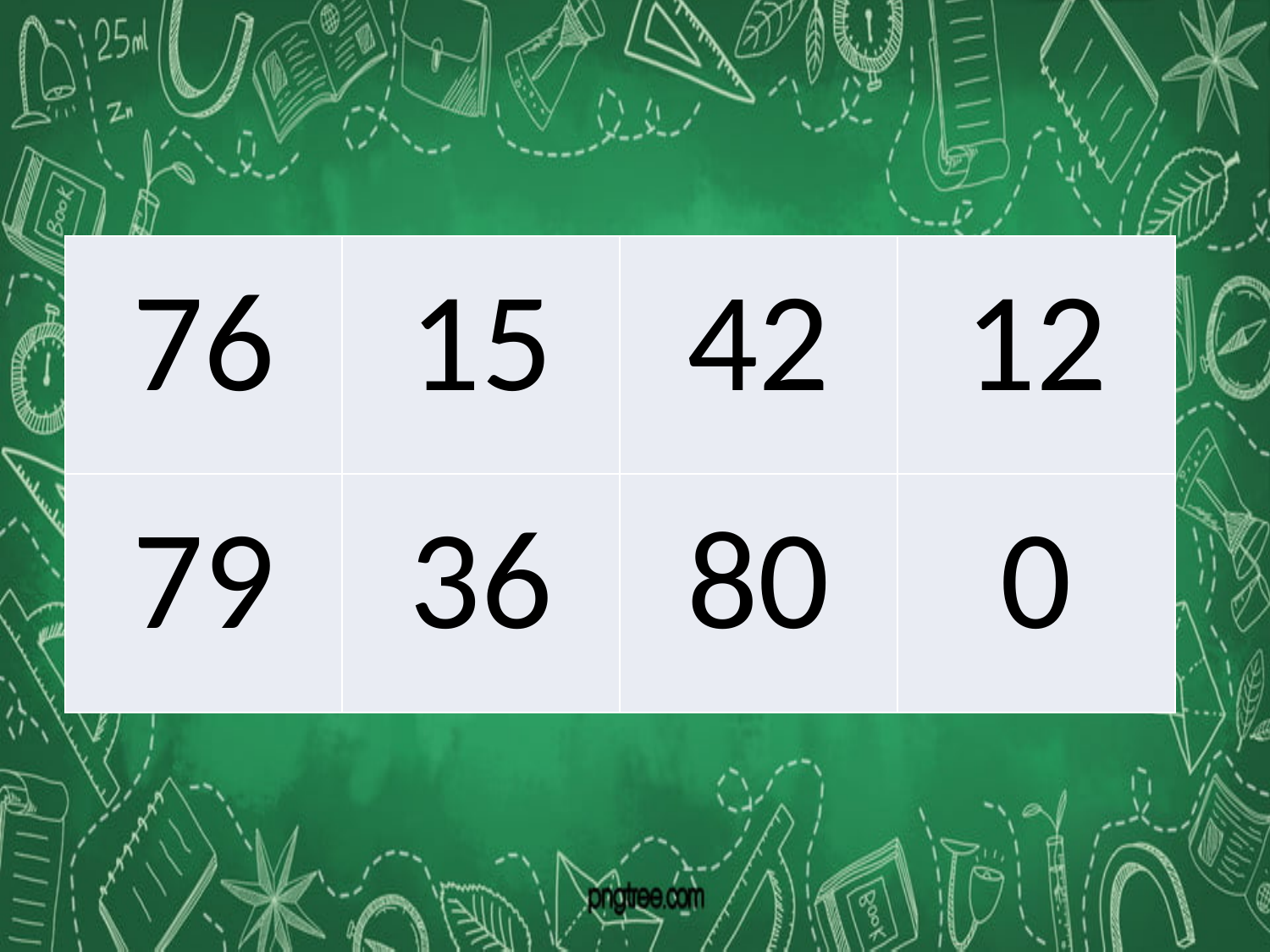

| 76 | 15 | 42 | 12 |
| --- | --- | --- | --- |
| 79 | 36 | 80 | 0 |